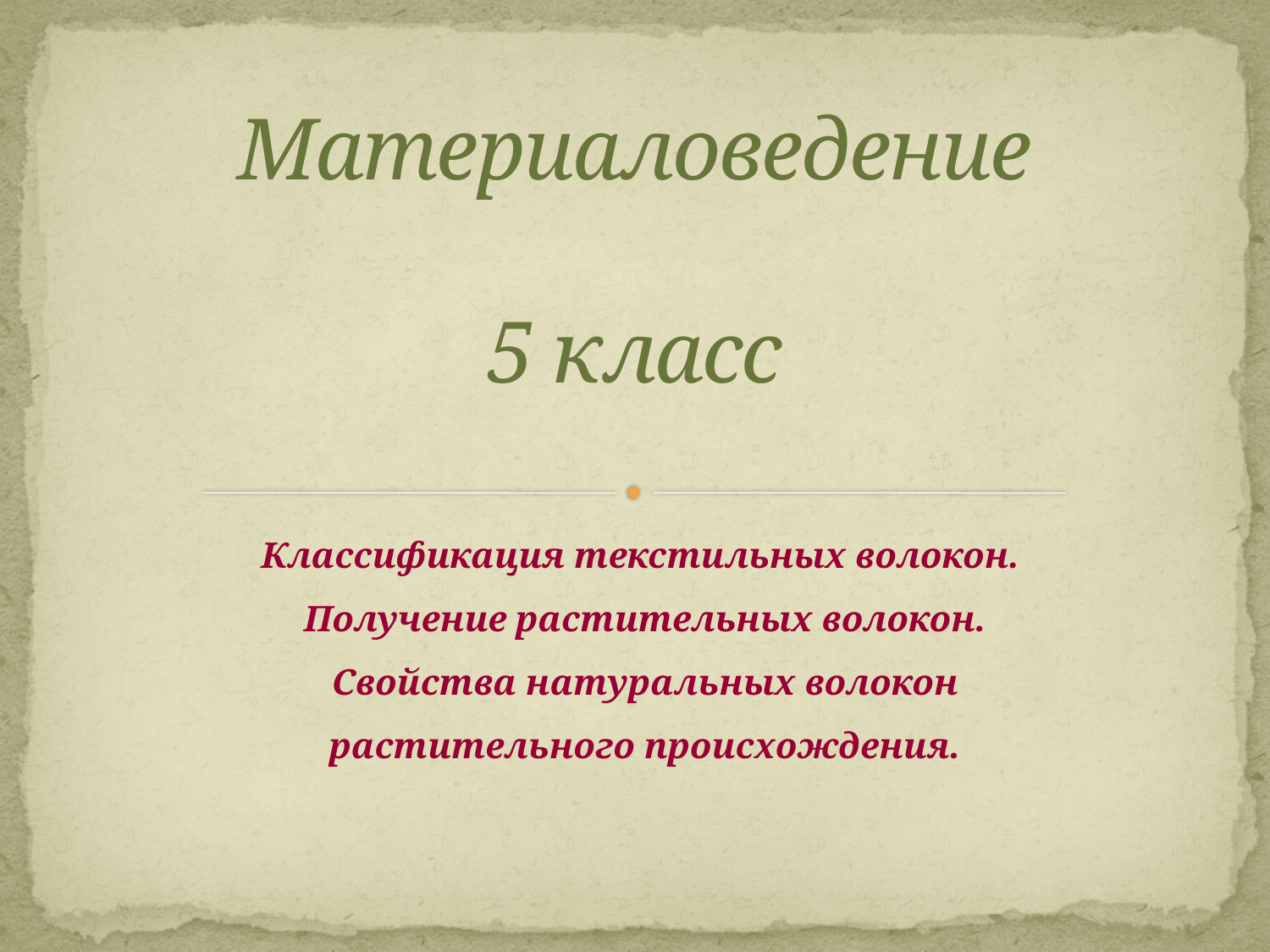

# Материаловедение 5 класс

Классификация текстильных волокон.
Получение растительных волокон.
Свойства натуральных волокон растительного происхождения.